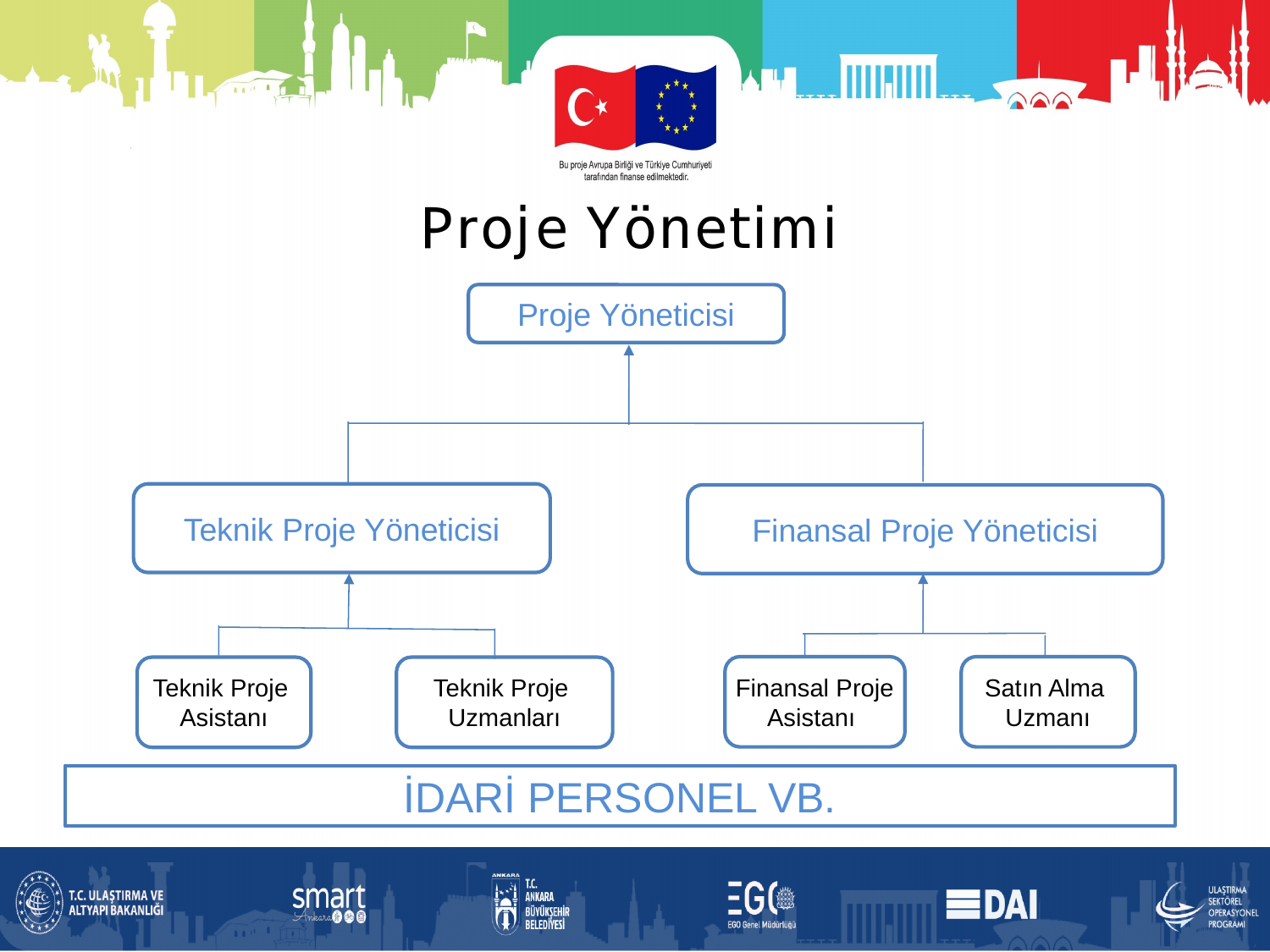

Proje Yönetimi
Proje Yöneticisi

Teknik Proje Yöneticisi
Finansal Proje Yöneticisi

 Finansal Proje
Asistanı
Satın Alma
Uzmanı
Teknik Proje
Asistanı
Teknik Proje
Uzmanları
İDARİ PERSONEL VB.